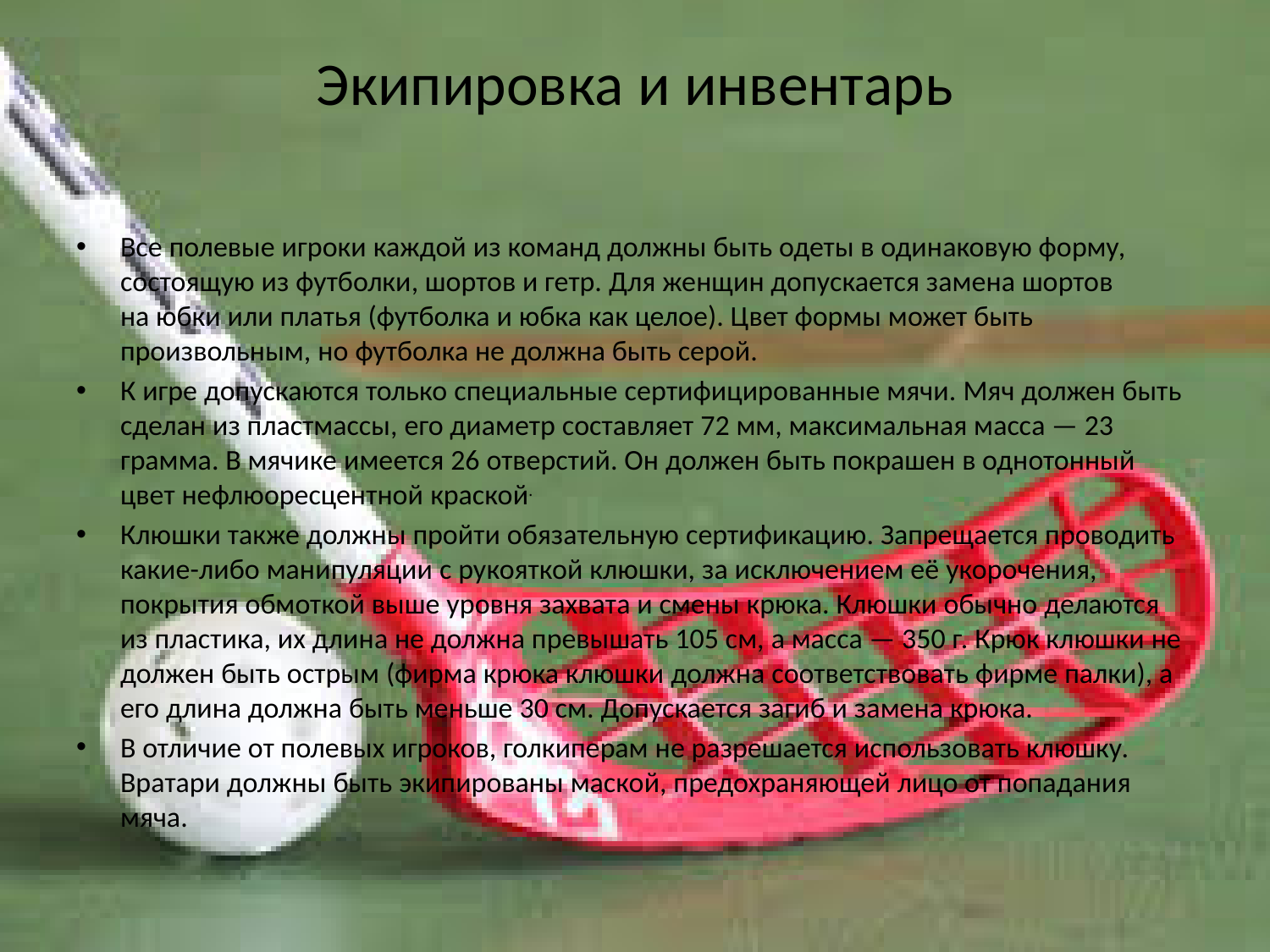

# Экипировка и инвентарь
Все полевые игроки каждой из команд должны быть одеты в одинаковую форму, состоящую из футболки, шортов и гетр. Для женщин допускается замена шортов на юбки или платья (футболка и юбка как целое). Цвет формы может быть произвольным, но футболка не должна быть серой.
К игре допускаются только специальные сертифицированные мячи. Мяч должен быть сделан из пластмассы, его диаметр составляет 72 мм, максимальная масса — 23 грамма. В мячике имеется 26 отверстий. Он должен быть покрашен в однотонный цвет нефлюоресцентной краской.
Клюшки также должны пройти обязательную сертификацию. Запрещается проводить какие-либо манипуляции с рукояткой клюшки, за исключением её укорочения, покрытия обмоткой выше уровня захвата и смены крюка. Клюшки обычно делаются из пластика, их длина не должна превышать 105 см, а масса — 350 г. Крюк клюшки не должен быть острым (фирма крюка клюшки должна соответствовать фирме палки), а его длина должна быть меньше 30 см. Допускается загиб и замена крюка.
В отличие от полевых игроков, голкиперам не разрешается использовать клюшку. Вратари должны быть экипированы маской, предохраняющей лицо от попадания мяча.